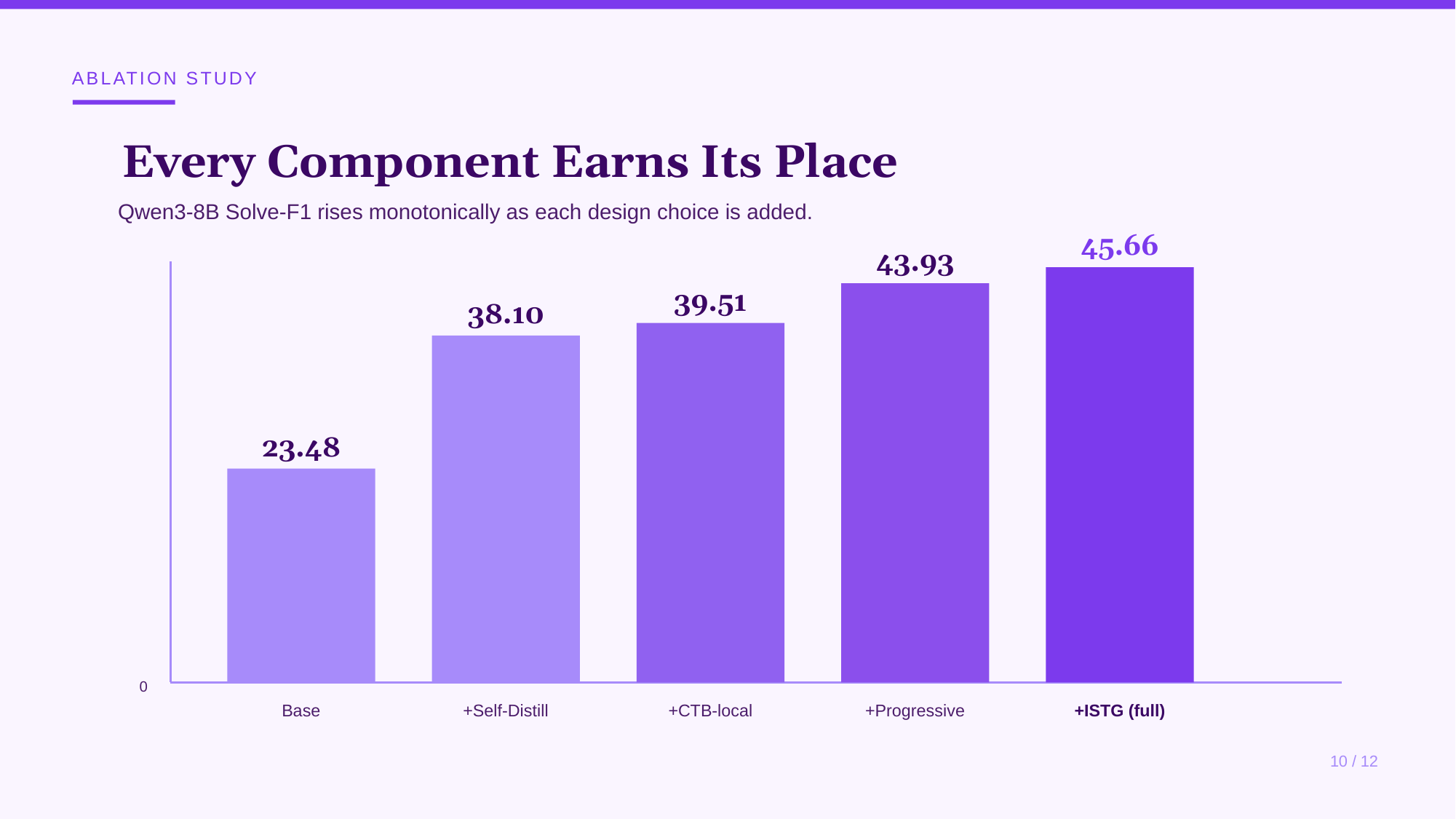

ABLATION STUDY

Every Component Earns Its Place
Qwen3-8B Solve-F1 rises monotonically as each design choice is added.
45.66

+ISTG (full)
43.93

+Progressive

39.51

+CTB-local
38.10

+Self-Distill
23.48

Base
0

10 / 12